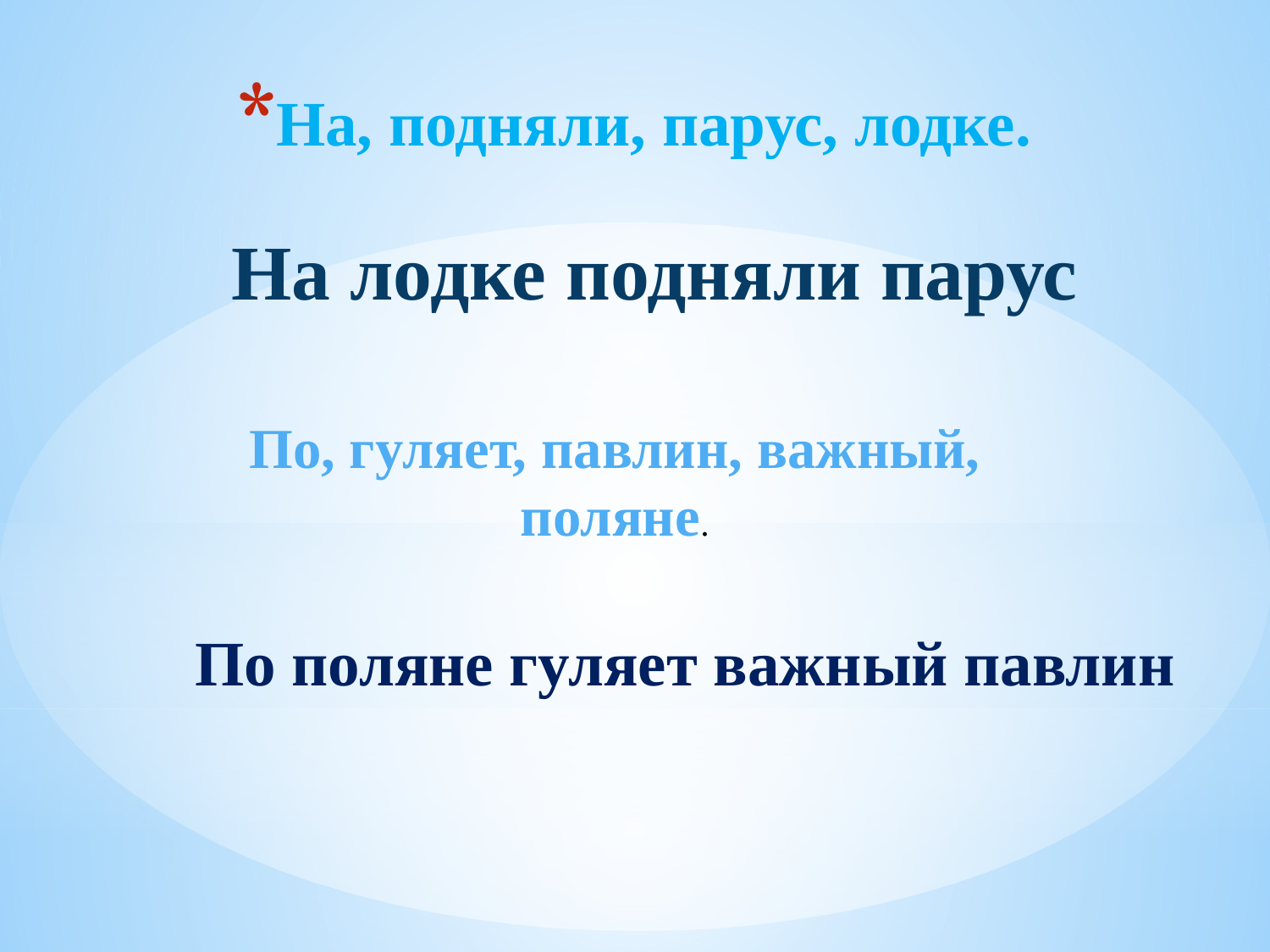

На, подняли, парус, лодке.

На лодке подняли парус
По, гуляет, павлин, важный, поляне.
По поляне гуляет важный павлин